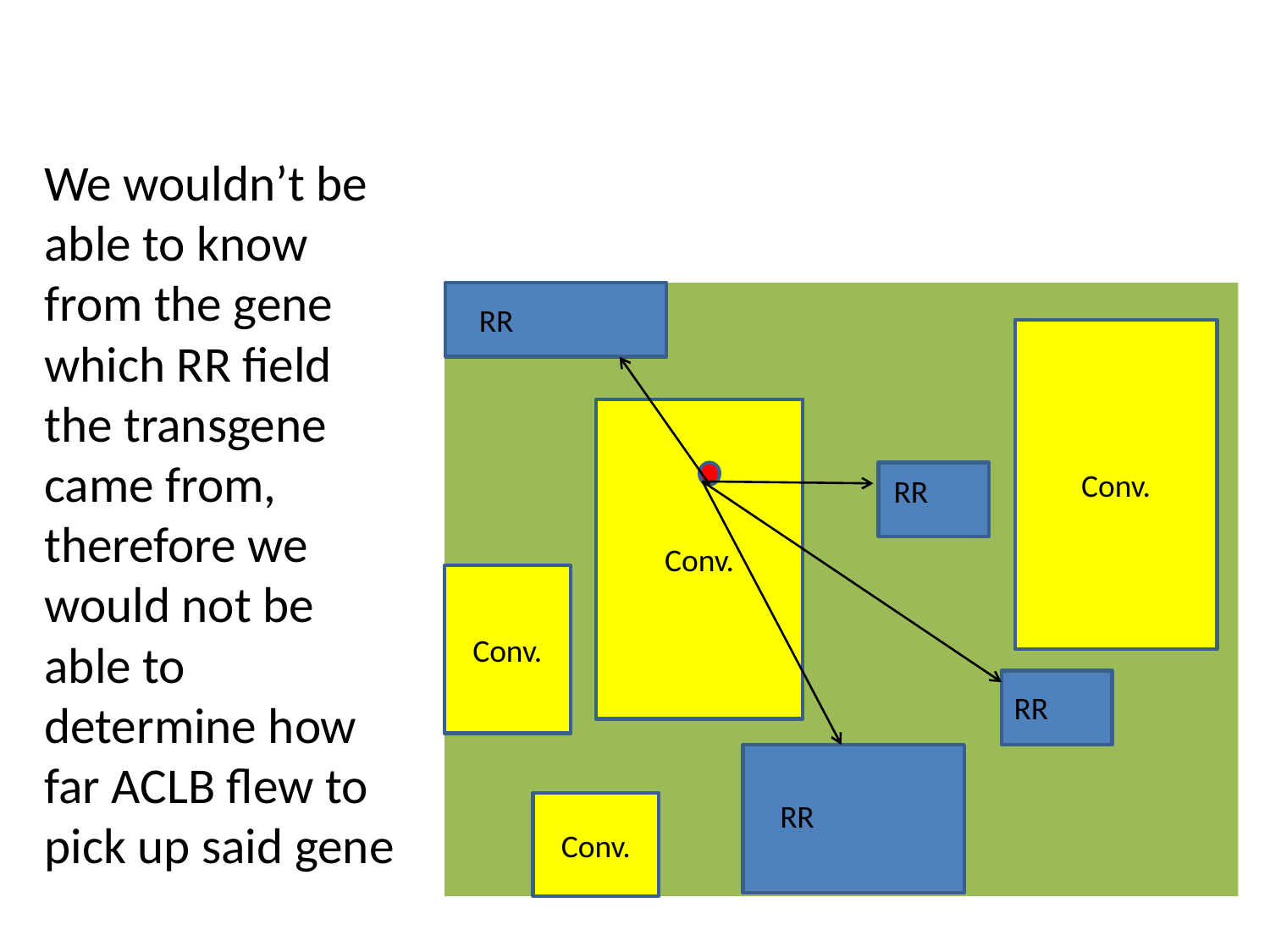

We wouldn’t be able to know from the gene which RR field the transgene came from, therefore we would not be able to determine how far ACLB flew to pick up said gene

RR
Conv.
Conv.

RR
Conv.

RR

RR
Conv.